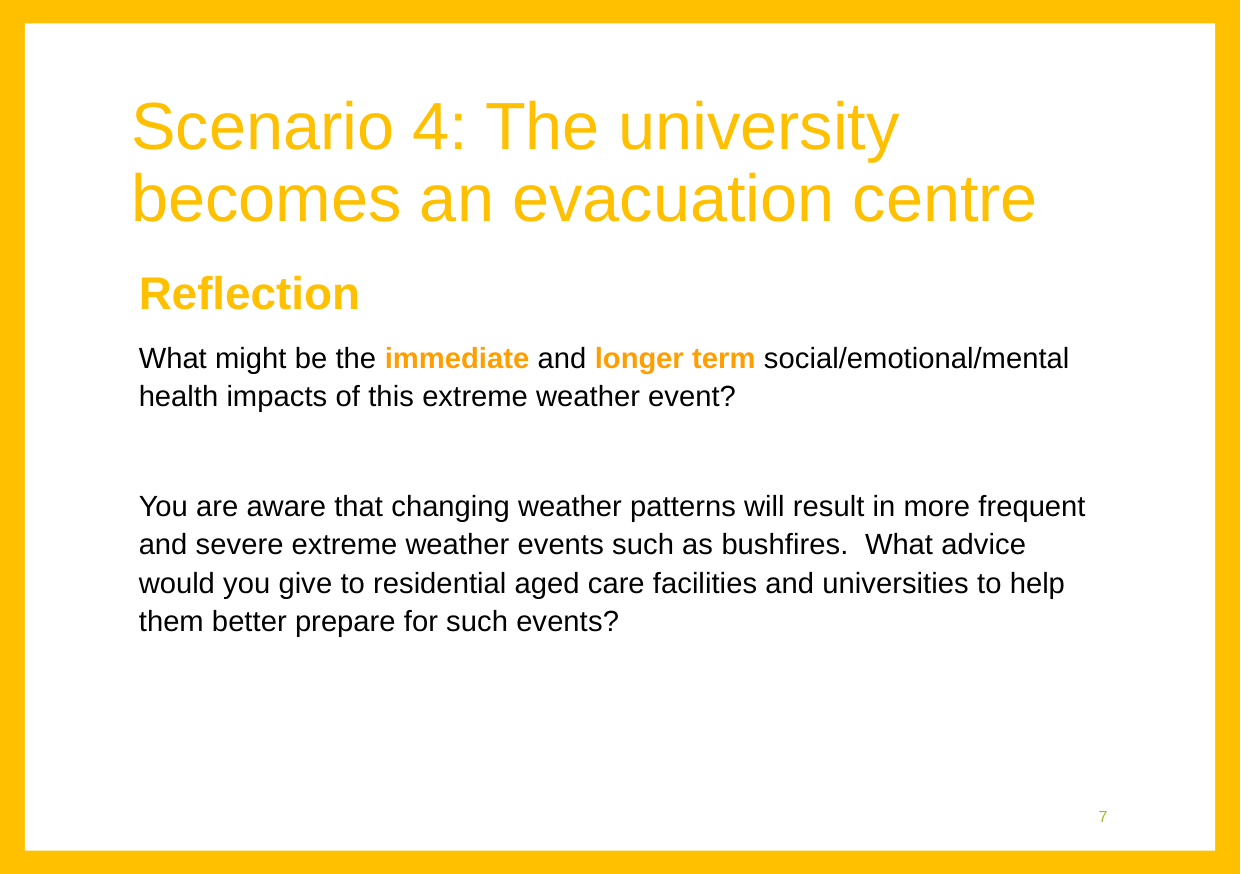

# Scenario 4: The university becomes an evacuation centre
Reflection
What might be the immediate and longer term social/emotional/mental health impacts of this extreme weather event?

You are aware that changing weather patterns will result in more frequent and severe extreme weather events such as bushfires.  What advice would you give to residential aged care facilities and universities to help them better prepare for such events?

7